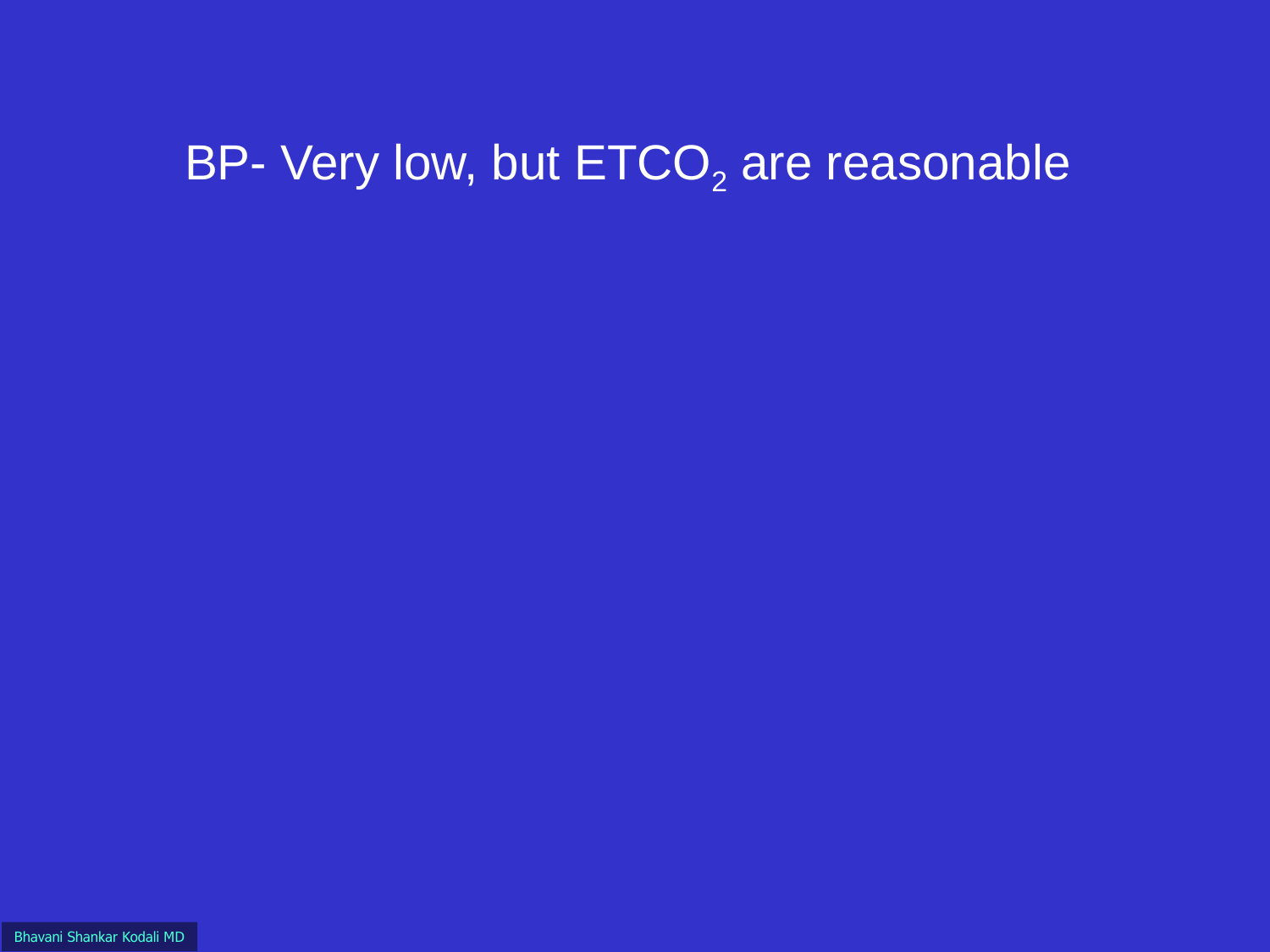

# BP- Very low, but ETCO2 are reasonable
Bhavani Shankar Kodali MD